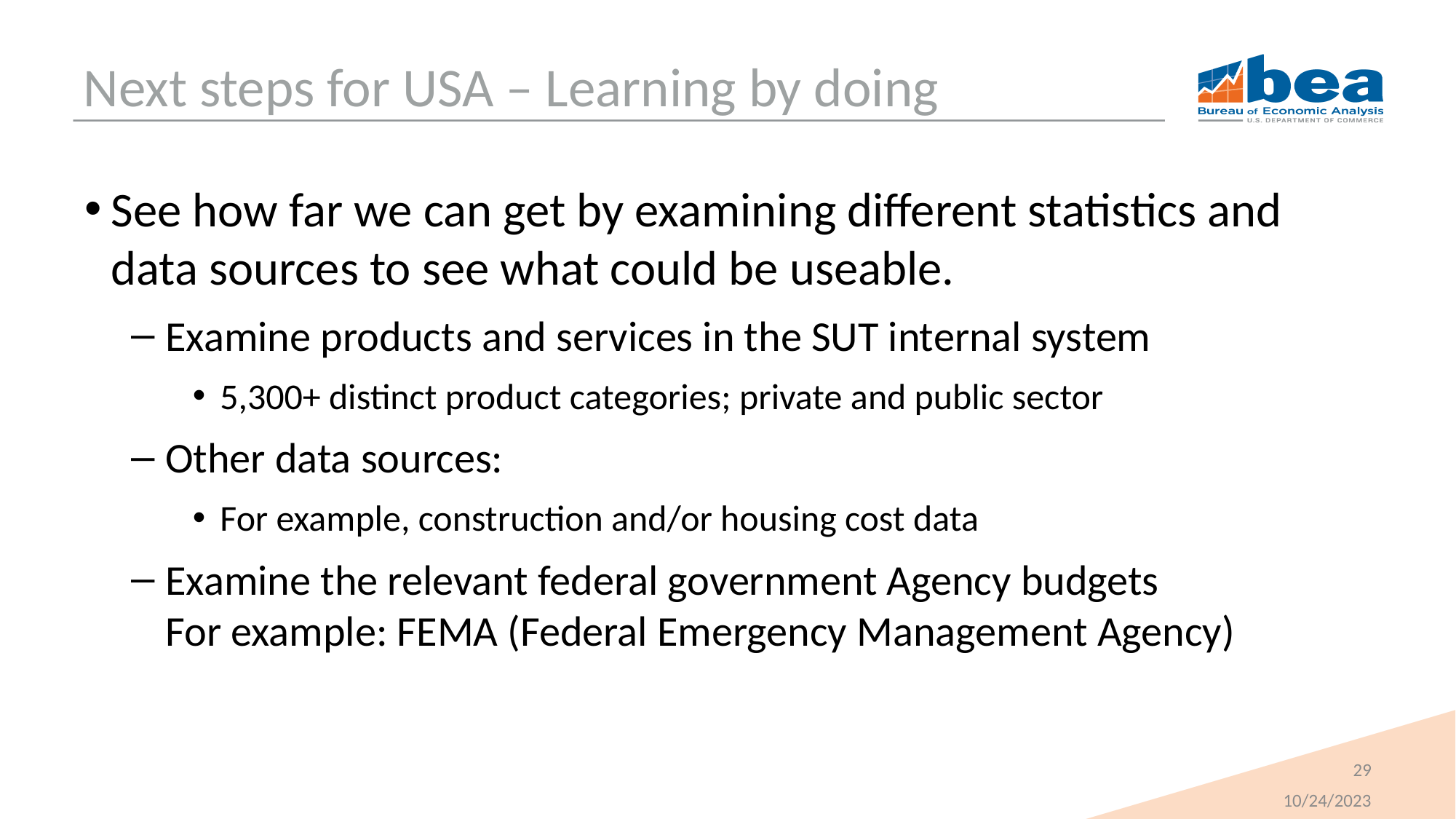

# Next steps for USA – Learning by doing
See how far we can get by examining different statistics and data sources to see what could be useable.
Examine products and services in the SUT internal system
5,300+ distinct product categories; private and public sector
Other data sources:
For example, construction and/or housing cost data
Examine the relevant federal government Agency budgets
For example: FEMA (Federal Emergency Management Agency)

29
10/24/2023